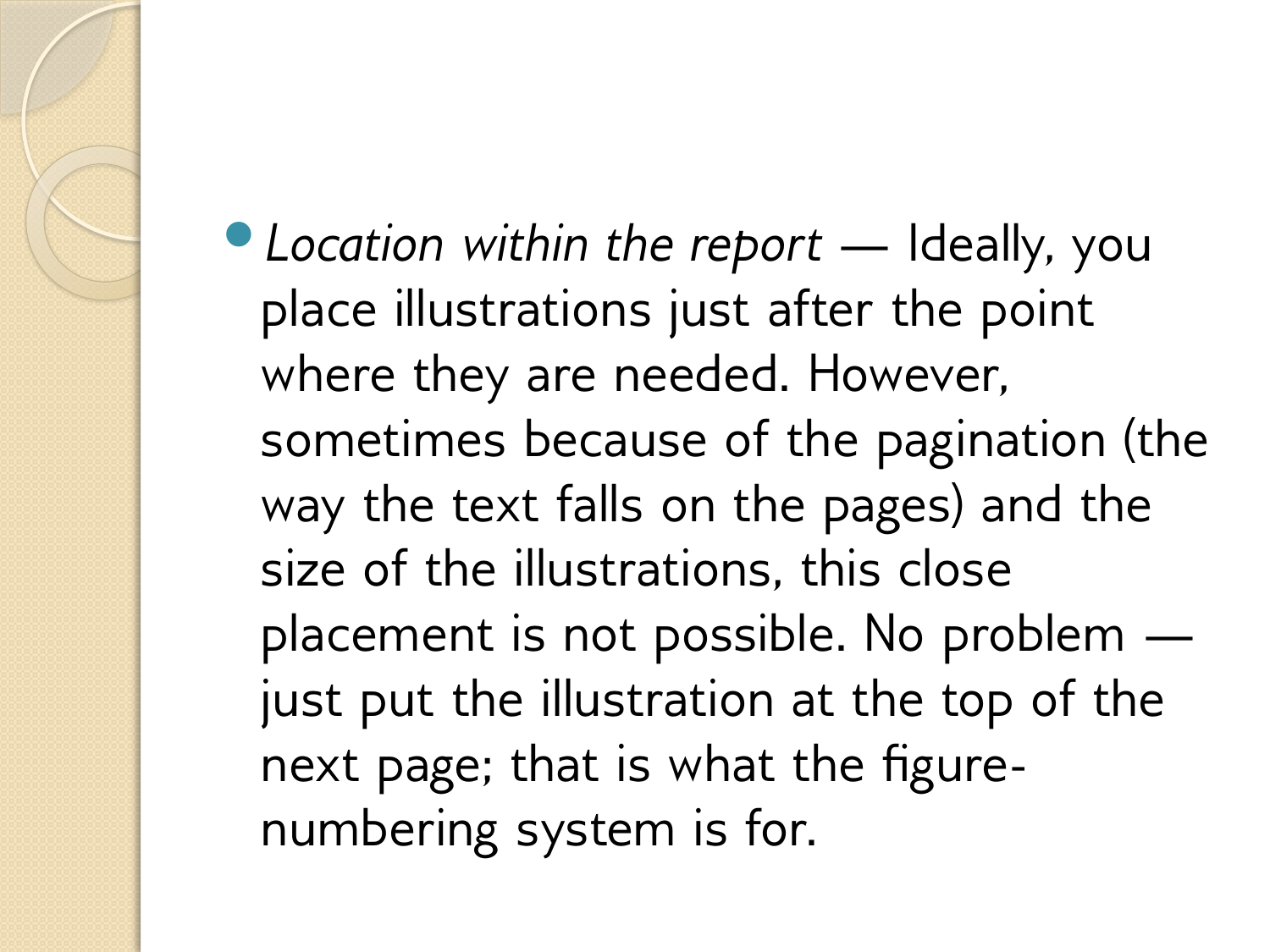

#
Location within the report — Ideally, you place illustrations just after the point where they are needed. However, sometimes because of the pagination (the way the text falls on the pages) and the size of the illustrations, this close placement is not possible. No problem — just put the illustration at the top of the next page; that is what the figure-numbering system is for.